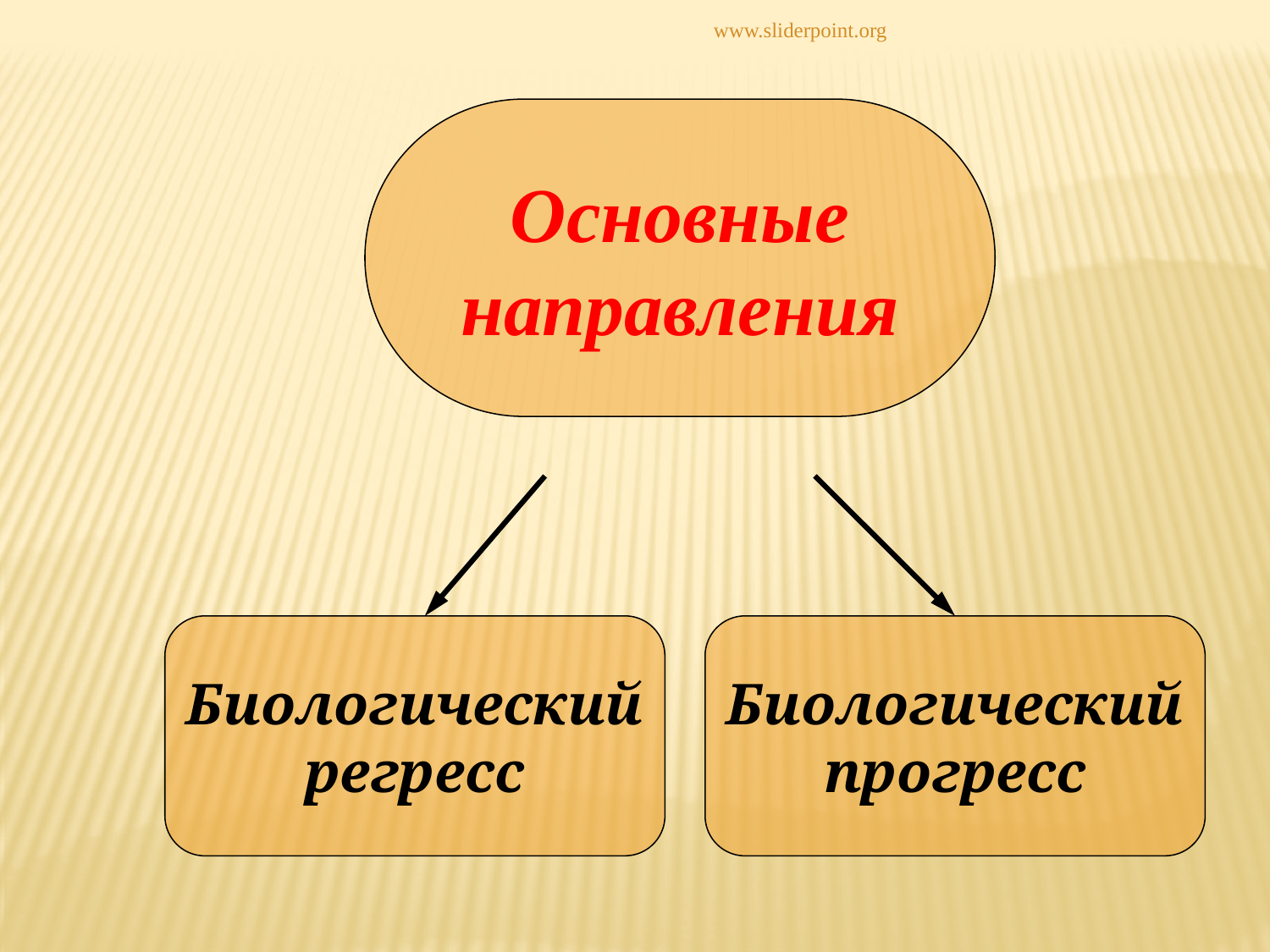

www.sliderpoint.org
Основные
направления

Биологический
регресс
Биологический
прогресс